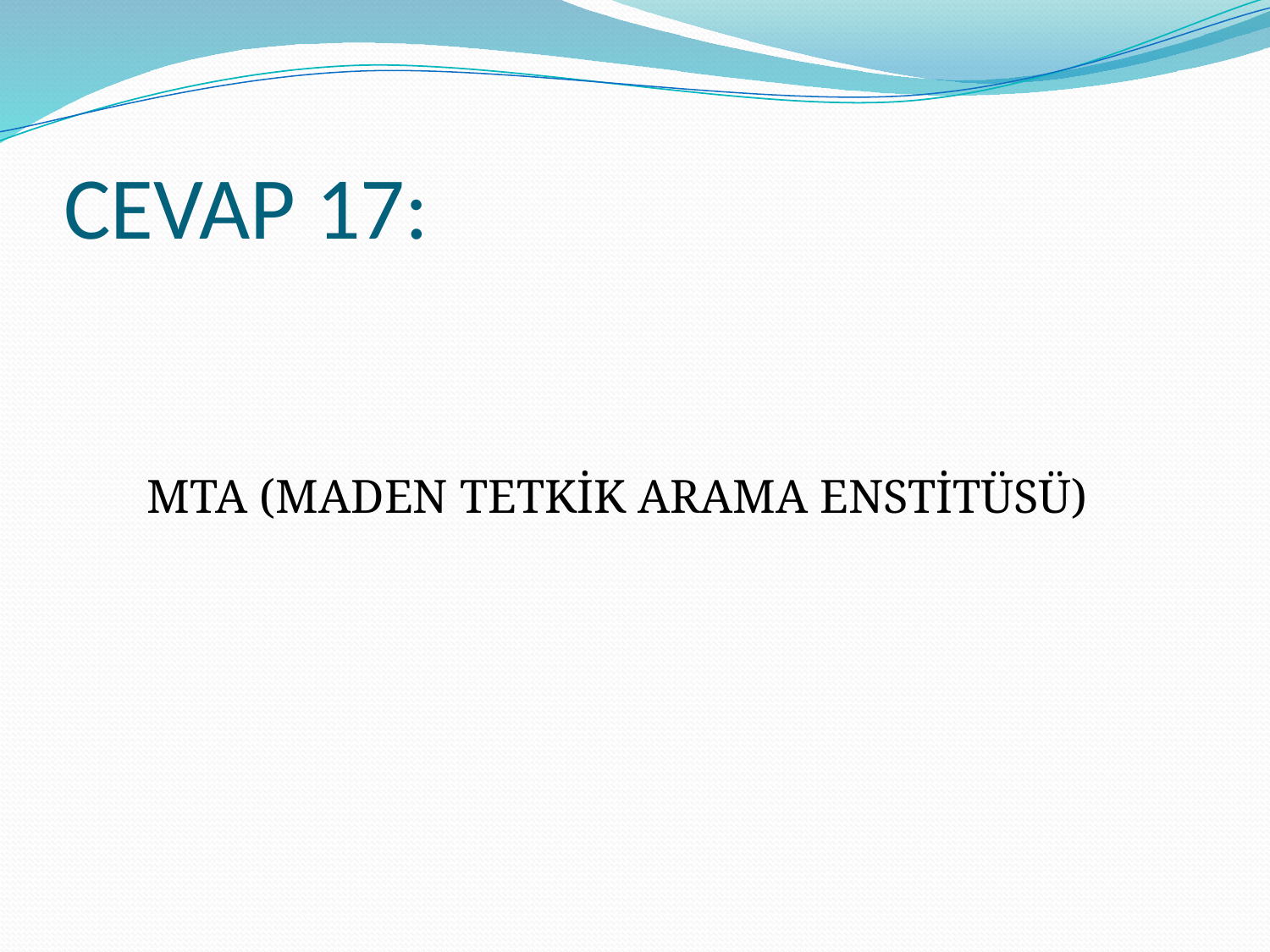

# CEVAP 17:

      MTA (MADEN TETKİK ARAMA ENSTİTÜSÜ)